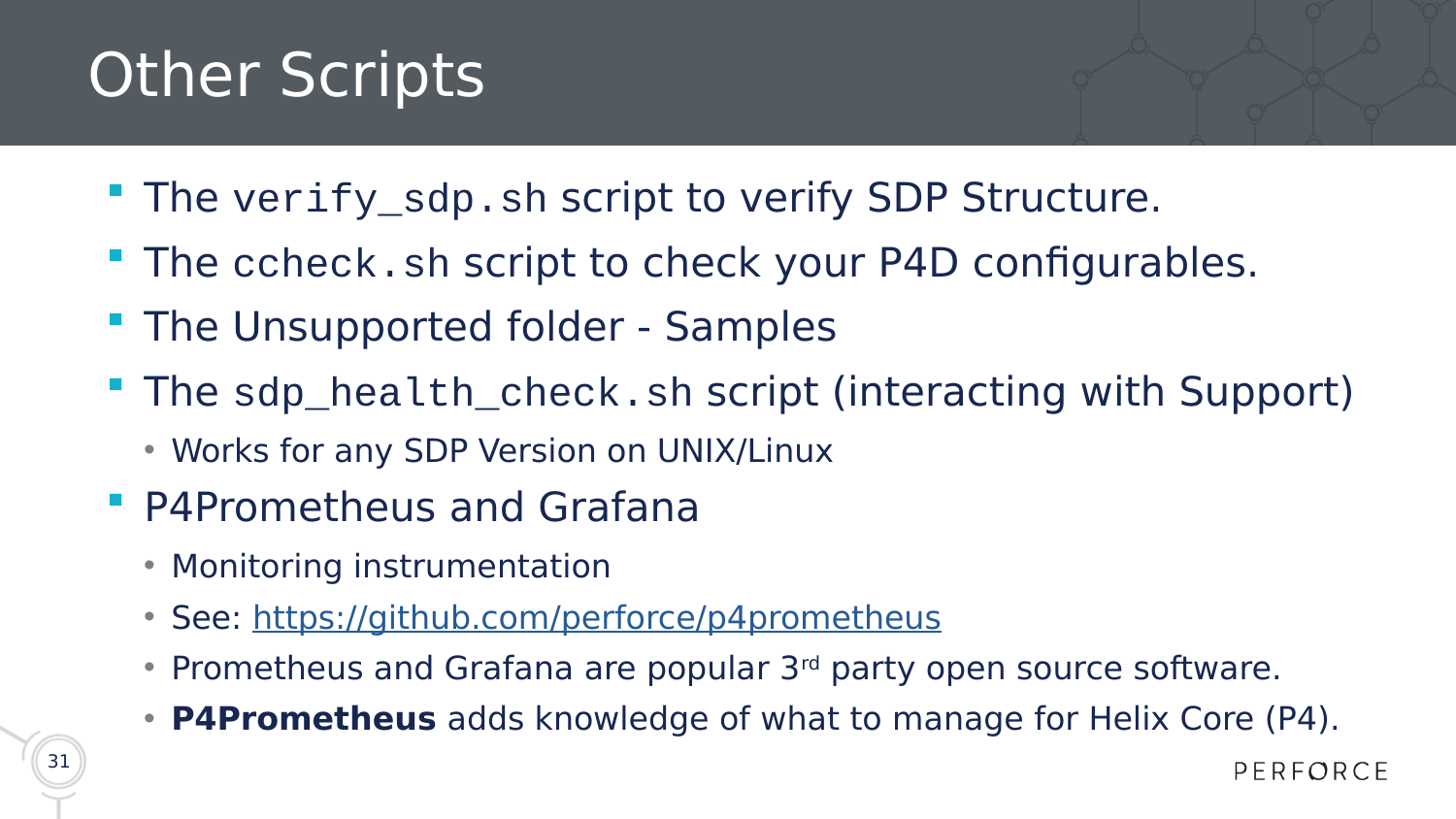

# Other Scripts
The verify_sdp.sh script to verify SDP Structure.
The ccheck.sh script to check your P4D configurables.
The Unsupported folder - Samples
The sdp_health_check.sh script (interacting with Support)
Works for any SDP Version on UNIX/Linux
P4Prometheus and Grafana
Monitoring instrumentation
See: https://github.com/perforce/p4prometheus
Prometheus and Grafana are popular 3rd party open source software.
P4Prometheus adds knowledge of what to manage for Helix Core (P4).